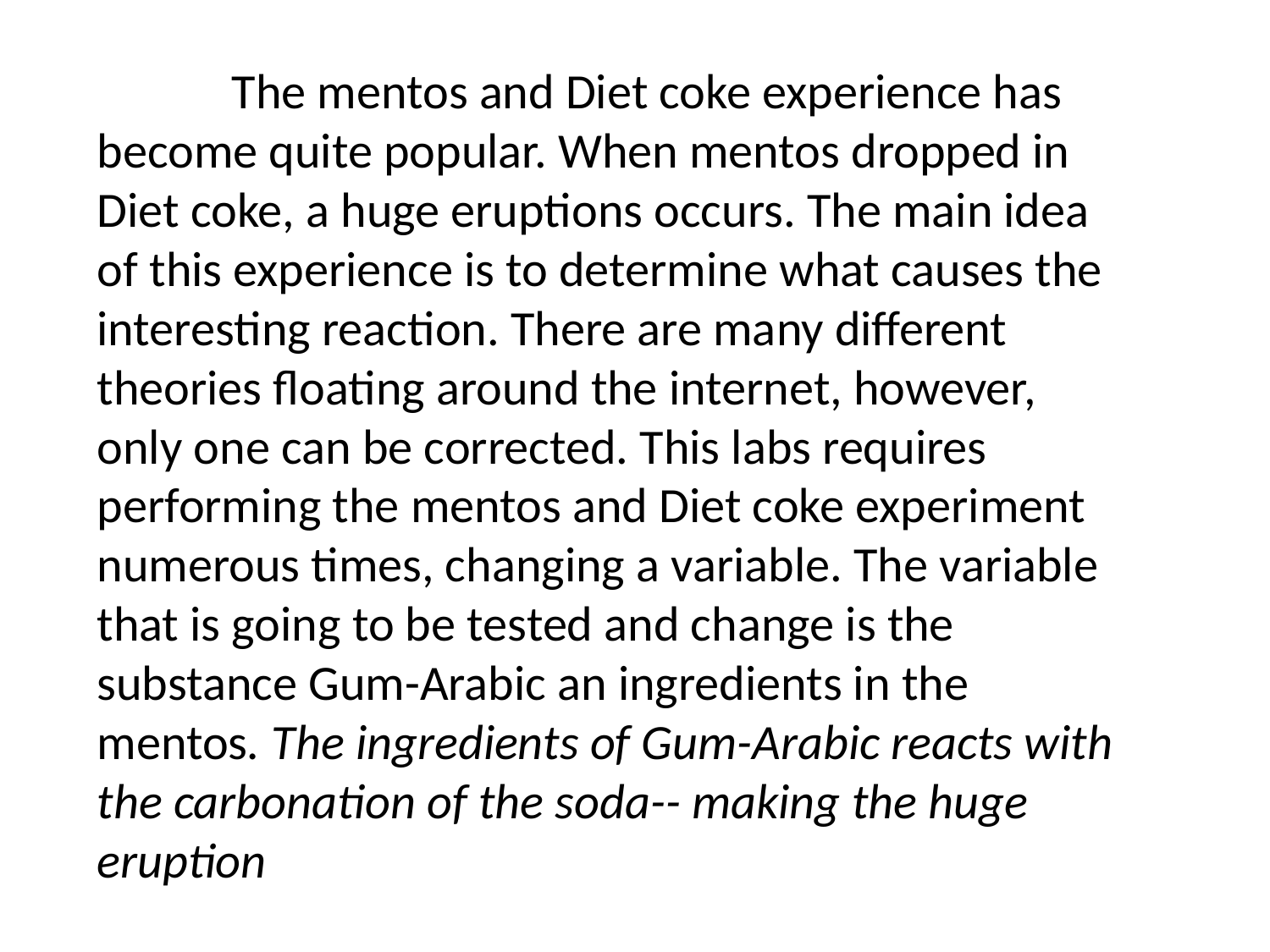

The mentos and Diet coke experience has become quite popular. When mentos dropped in Diet coke, a huge eruptions occurs. The main idea of this experience is to determine what causes the interesting reaction. There are many different theories floating around the internet, however, only one can be corrected. This labs requires performing the mentos and Diet coke experiment numerous times, changing a variable. The variable that is going to be tested and change is the substance Gum-Arabic an ingredients in the mentos. The ingredients of Gum-Arabic reacts with the carbonation of the soda-- making the huge eruption